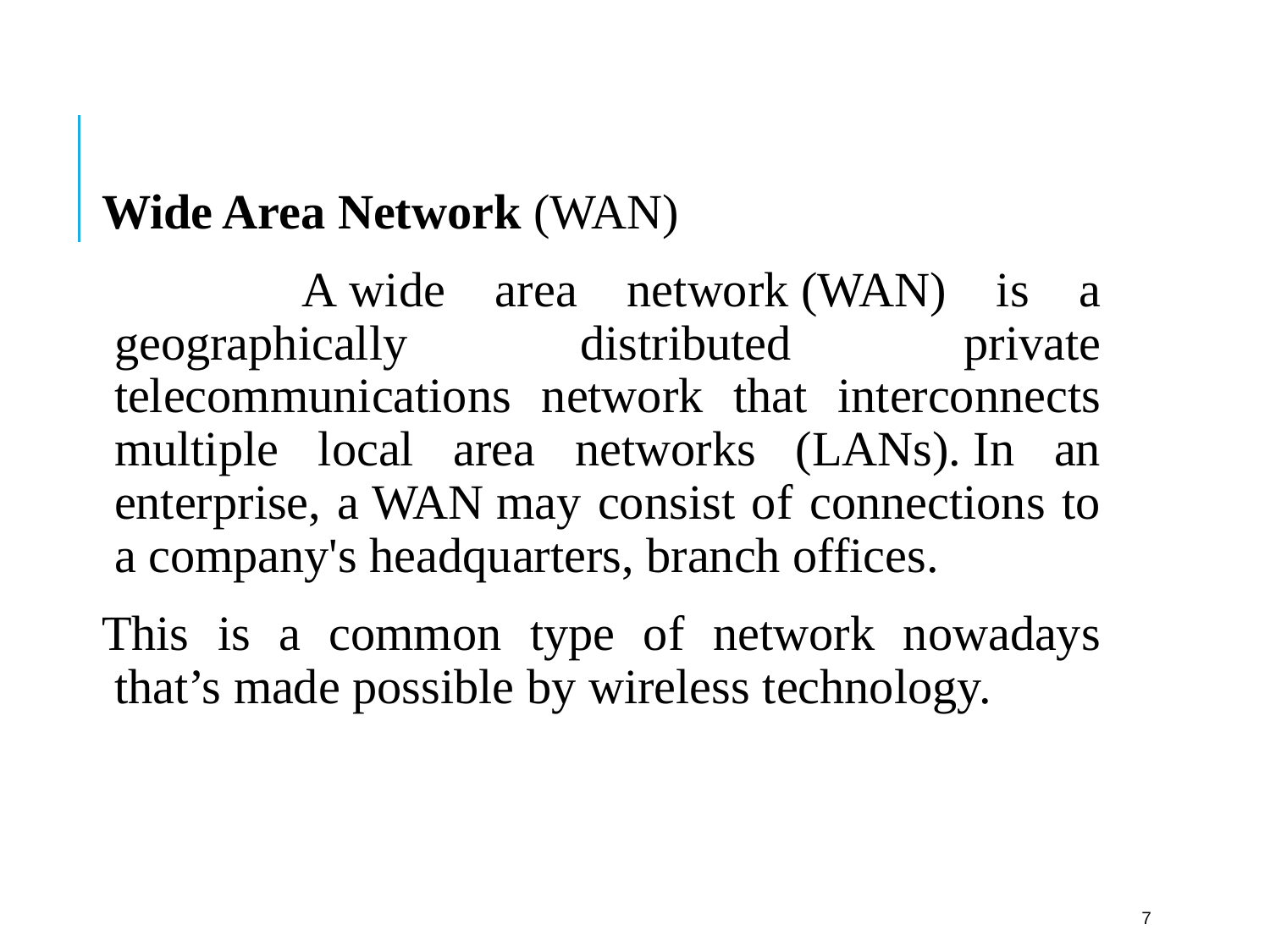

Wide Area Network (WAN)
    A wide area network (WAN) is a geographically distributed private telecommunications network that interconnects multiple local area networks (LANs). In an enterprise, a WAN may consist of connections to a company's headquarters, branch offices.
This is a common type of network nowadays that’s made possible by wireless technology.

7